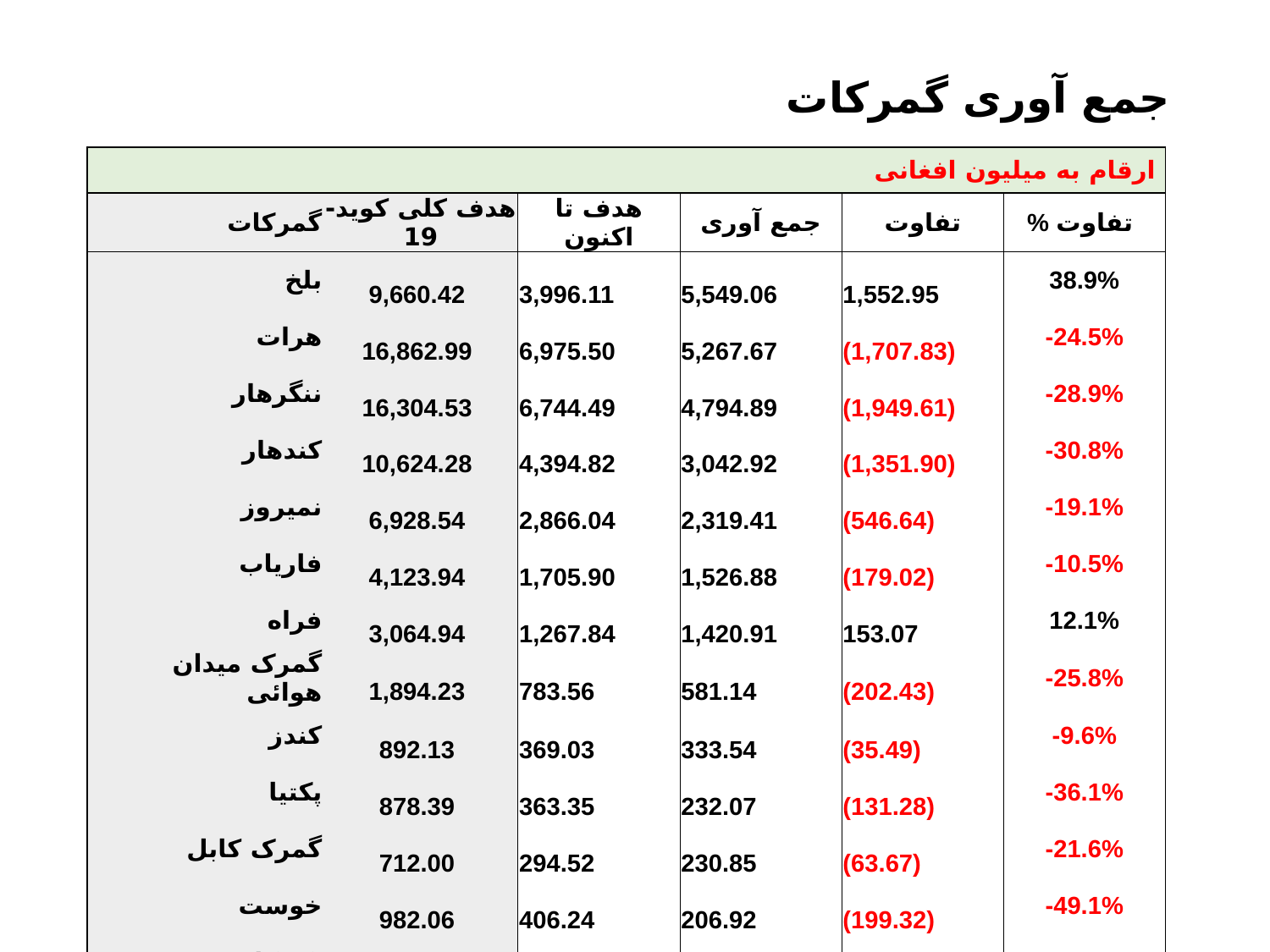

# جمع آوری گمرکات
| ارقام به میلیون افغانی |  |  |  |  |  |  |
| --- | --- | --- | --- | --- | --- | --- |
|  | گمرکات | هدف کلی کوید-19 | هدف تا اکنون | جمع آوری | تفاوت | % تفاوت |
|  | بلخ | 9,660.42 | 3,996.11 | 5,549.06 | 1,552.95 | 38.9% |
|  | هرات | 16,862.99 | 6,975.50 | 5,267.67 | (1,707.83) | -24.5% |
|  | ننگرهار | 16,304.53 | 6,744.49 | 4,794.89 | (1,949.61) | -28.9% |
|  | کندهار | 10,624.28 | 4,394.82 | 3,042.92 | (1,351.90) | -30.8% |
|  | نمیروز | 6,928.54 | 2,866.04 | 2,319.41 | (546.64) | -19.1% |
|  | فاریاب | 4,123.94 | 1,705.90 | 1,526.88 | (179.02) | -10.5% |
|  | فراه | 3,064.94 | 1,267.84 | 1,420.91 | 153.07 | 12.1% |
|  | گمرک میدان هوائی | 1,894.23 | 783.56 | 581.14 | (202.43) | -25.8% |
|  | کندز | 892.13 | 369.03 | 333.54 | (35.49) | -9.6% |
|  | پکتیا | 878.39 | 363.35 | 232.07 | (131.28) | -36.1% |
|  | گمرک کابل | 712.00 | 294.52 | 230.85 | (63.67) | -21.6% |
|  | خوست | 982.06 | 406.24 | 206.92 | (199.32) | -49.1% |
|  | پکتیکا | 862.89 | 356.94 | 82.91 | (274.03) | -76.8% |
|  | گمرک پوست پارسل | 28.46 | 11.77 | 11.75 | (0.02) | -0.2% |
|  | تخار | 18.02 | 7.5 | 1.19 | (6.26) | -84.0% |
|  | بدشان | 4.37 | 1.81 | 0.97 | (0.84) | -46.5% |
|  | کنرهار | 3.09 | 1.28 | 0.00 | (1.27) | -99.8% |
|  | مجموع | 73,845.28 | 30,546.65 | 25,603.06 | (4,943.59) | -16.2% |